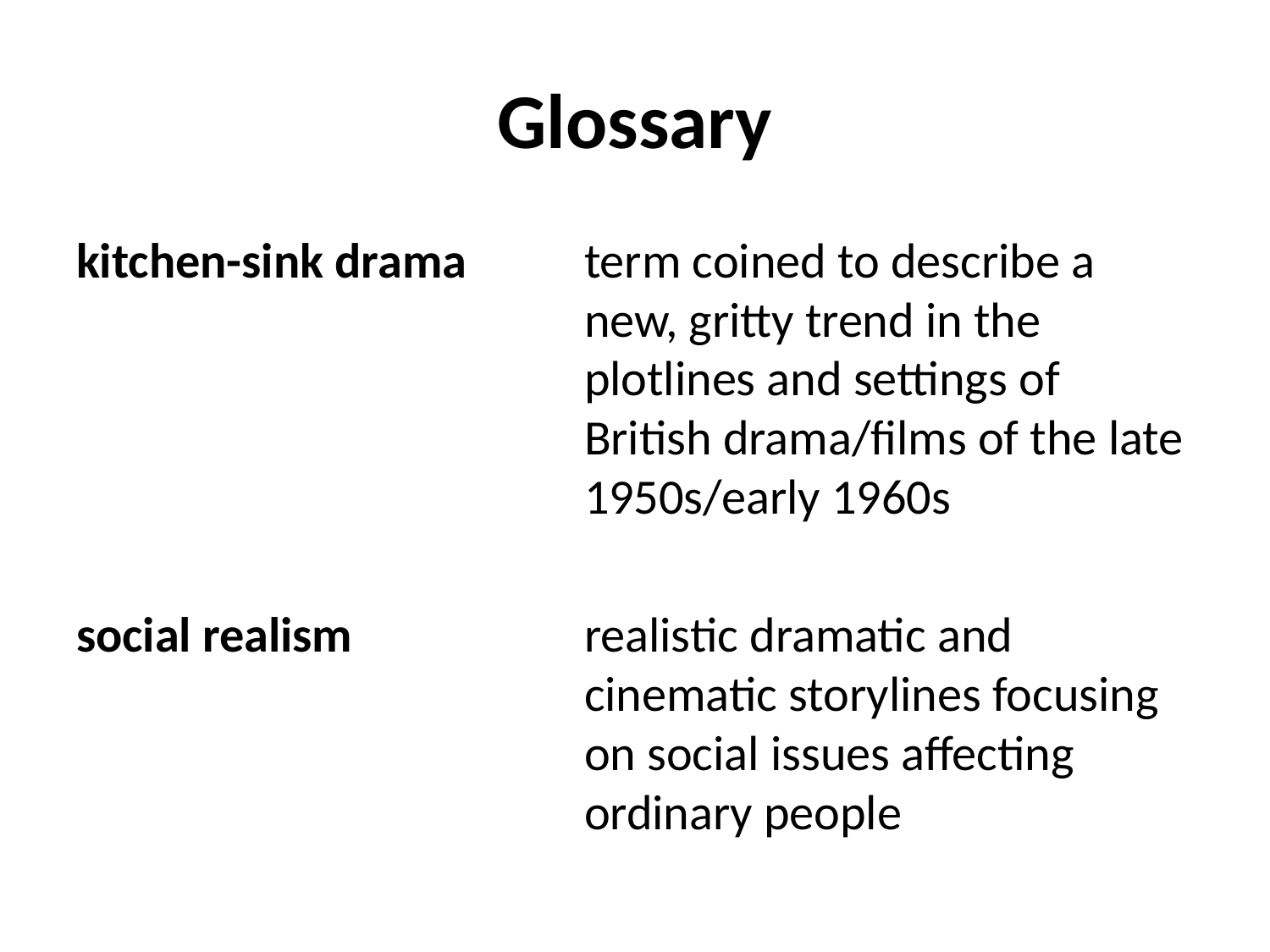

# Glossary
kitchen-sink drama	term coined to describe a 				new, gritty trend in the 					plotlines and settings of 					British drama/films of the late 				1950s/early 1960s

social realism		realistic dramatic and 					cinematic storylines focusing 				on social issues affecting					ordinary people